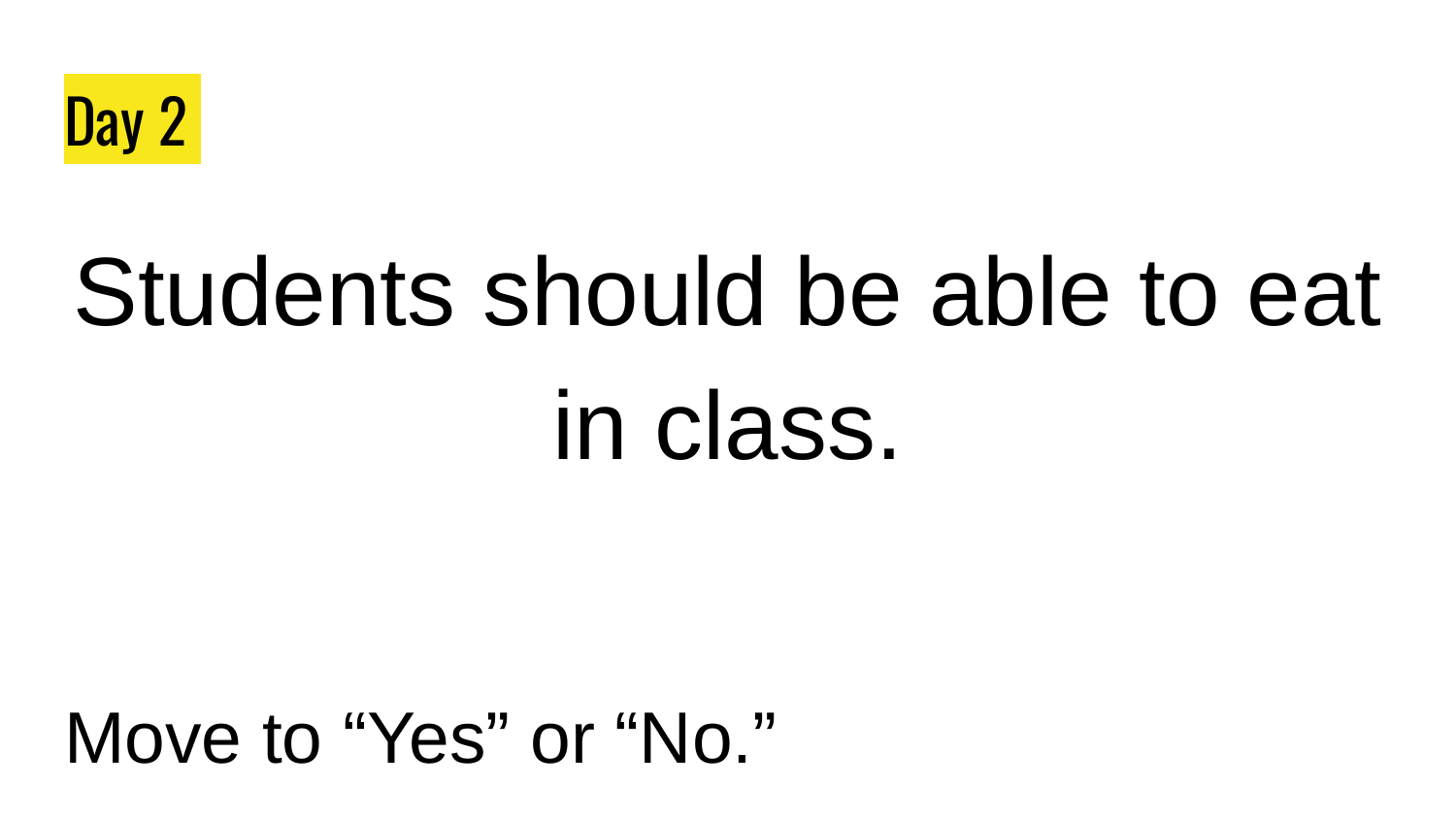

# Day 2
Students should be able to eat in class.

Move to “Yes” or “No.”